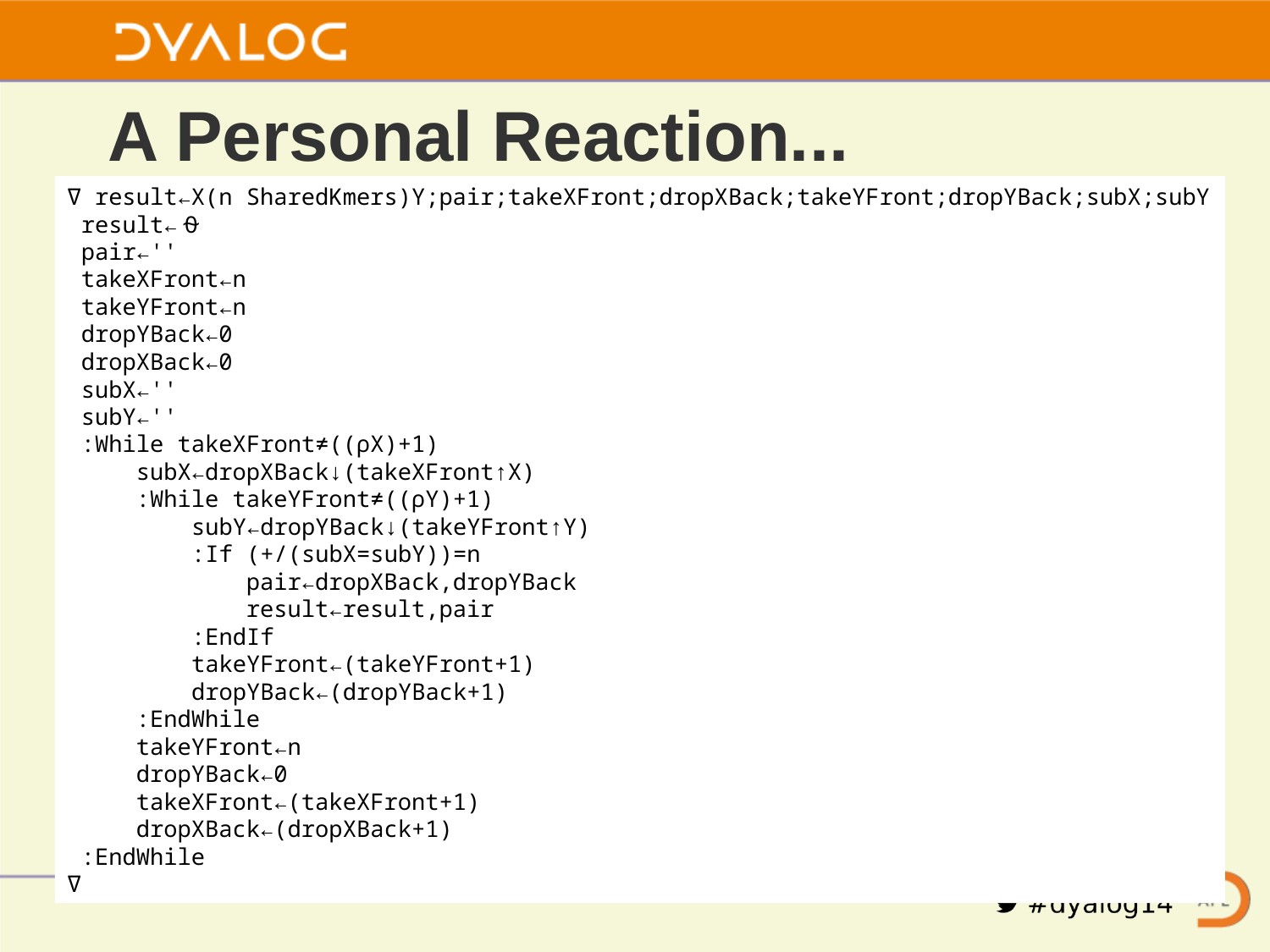

# A Personal Reaction...
∇ result←X(n SharedKmers)Y;pair;takeXFront;dropXBack;takeYFront;dropYBack;subX;subY
 result←⍬
 pair←''
 takeXFront←n
 takeYFront←n
 dropYBack←0
 dropXBack←0
 subX←''
 subY←''
 :While takeXFront≠((⍴X)+1)
     subX←dropXBack↓(takeXFront↑X)
     :While takeYFront≠((⍴Y)+1)
         subY←dropYBack↓(takeYFront↑Y)
         :If (+/(subX=subY))=n
             pair←dropXBack,dropYBack
             result←result,pair
         :EndIf
         takeYFront←(takeYFront+1)
         dropYBack←(dropYBack+1)
     :EndWhile
     takeYFront←n
     dropYBack←0
     takeXFront←(takeXFront+1)
     dropXBack←(dropXBack+1)
 :EndWhile
∇

| Hi, It's a pleasure that I have the chance to be in part of this contest. ... I am from China and majoring in Computer Science. I can handle python, java and c++ and APL. By the way, I learnt APL 10 days ago by myself when I got the email about the competition. |
| --- |